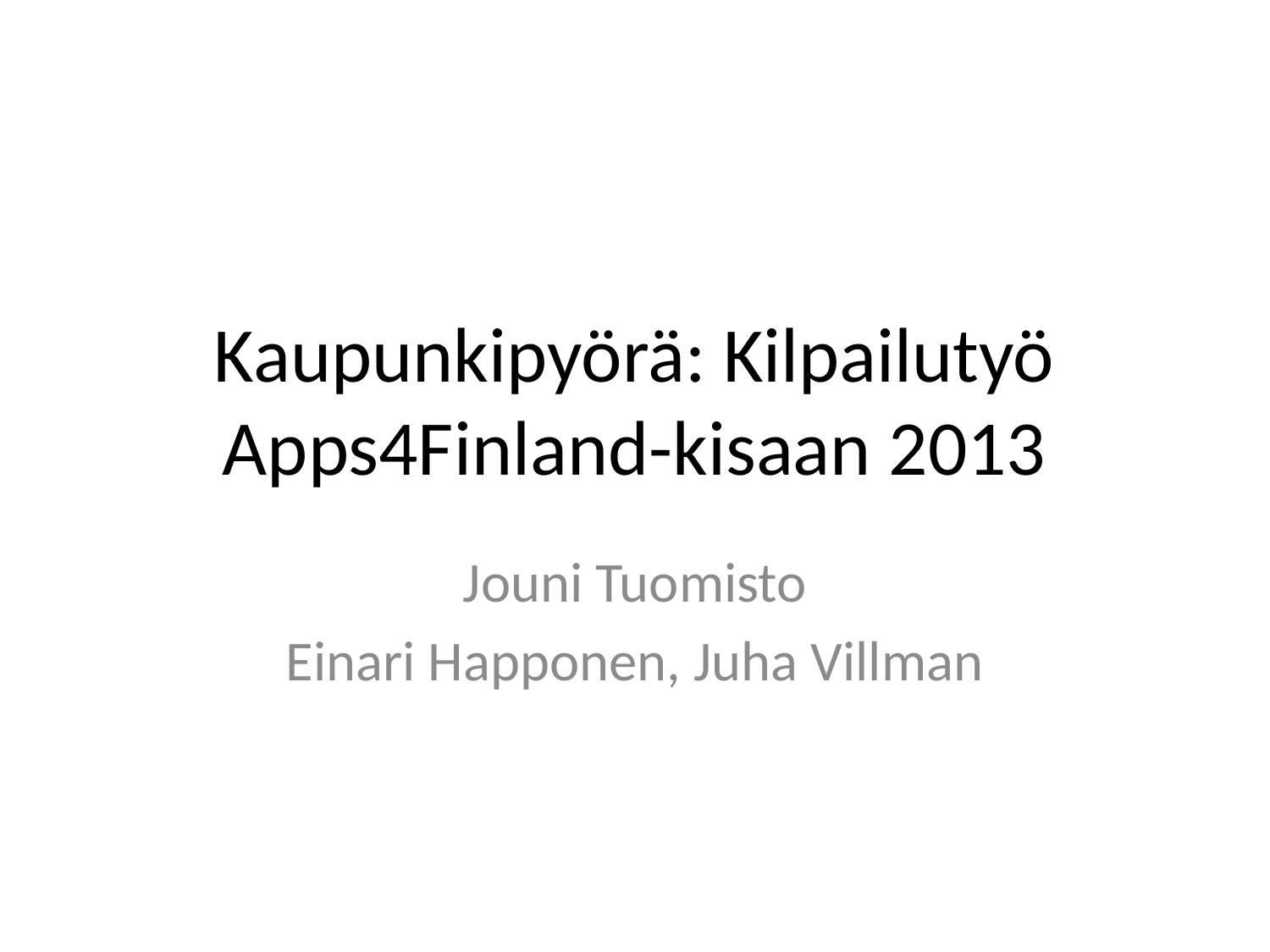

# Kaupunkipyörä: Kilpailutyö Apps4Finland-kisaan 2013
Jouni Tuomisto
Einari Happonen, Juha Villman